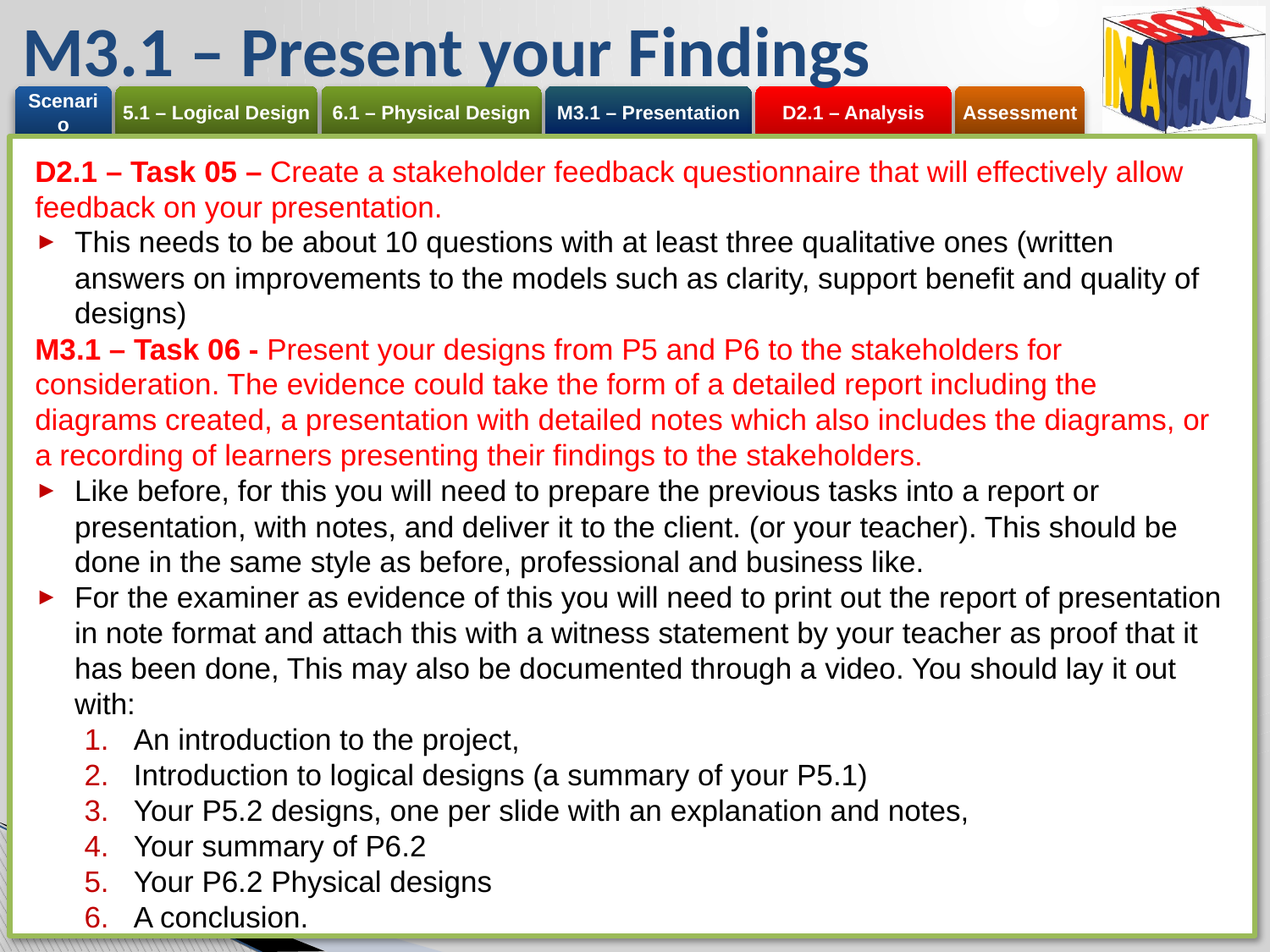

# M3.1 – Present your Findings
D2.1 – Task 05 – Create a stakeholder feedback questionnaire that will effectively allow feedback on your presentation.
This needs to be about 10 questions with at least three qualitative ones (written answers on improvements to the models such as clarity, support benefit and quality of designs)
M3.1 – Task 06 - Present your designs from P5 and P6 to the stakeholders for consideration. The evidence could take the form of a detailed report including the diagrams created, a presentation with detailed notes which also includes the diagrams, or a recording of learners presenting their findings to the stakeholders.
Like before, for this you will need to prepare the previous tasks into a report or presentation, with notes, and deliver it to the client. (or your teacher). This should be done in the same style as before, professional and business like.
For the examiner as evidence of this you will need to print out the report of presentation in note format and attach this with a witness statement by your teacher as proof that it has been done, This may also be documented through a video. You should lay it out with:
An introduction to the project,
Introduction to logical designs (a summary of your P5.1)
Your P5.2 designs, one per slide with an explanation and notes,
Your summary of P6.2
Your P6.2 Physical designs
A conclusion.